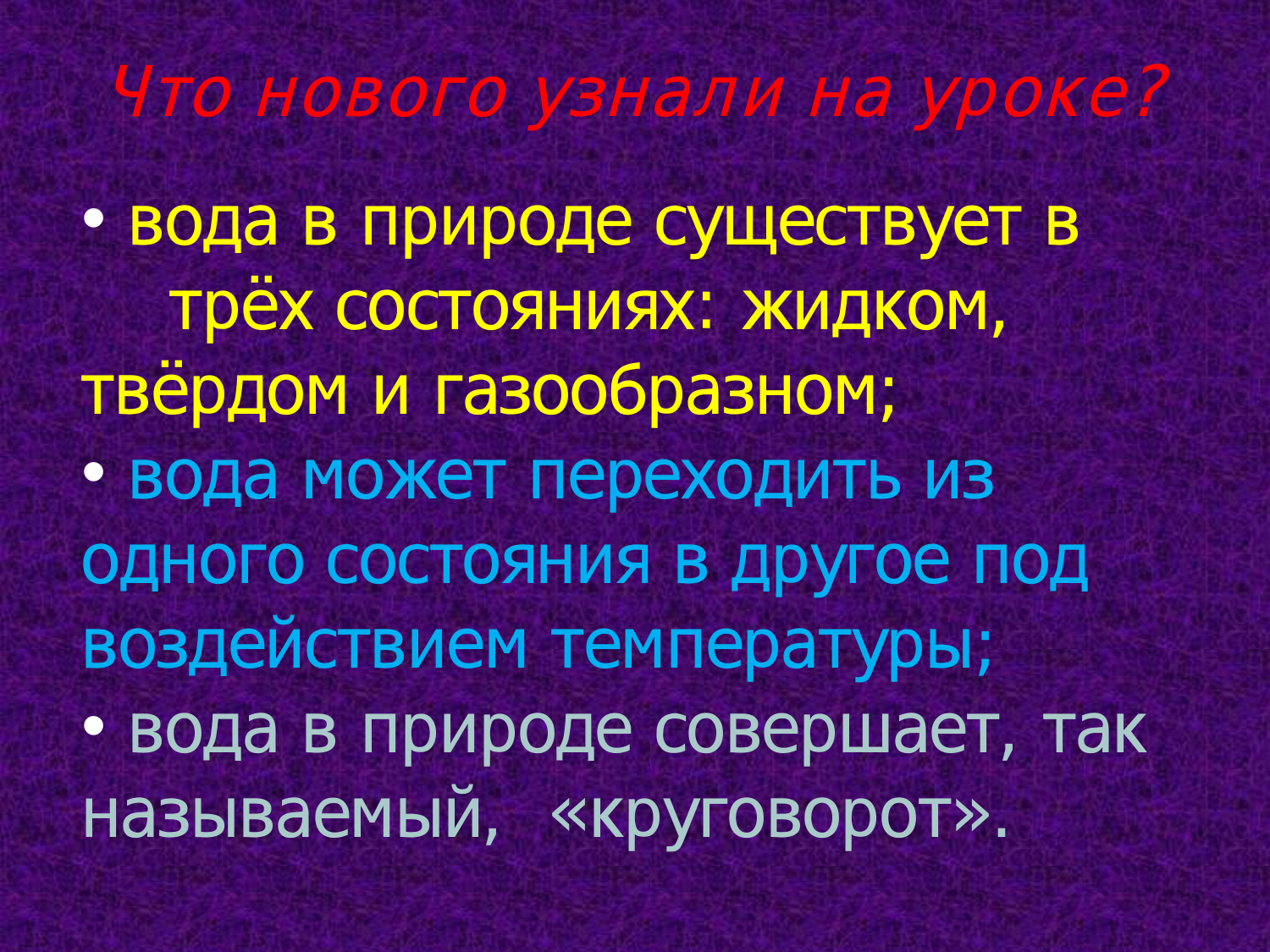

Что нового узнали на уроке?
 вода в природе существует в        трёх состояниях: жидком, твёрдом и газообразном;
 вода может переходить из одного состояния в другое под воздействием температуры;
 вода в природе совершает, так называемый,  «круговорот».